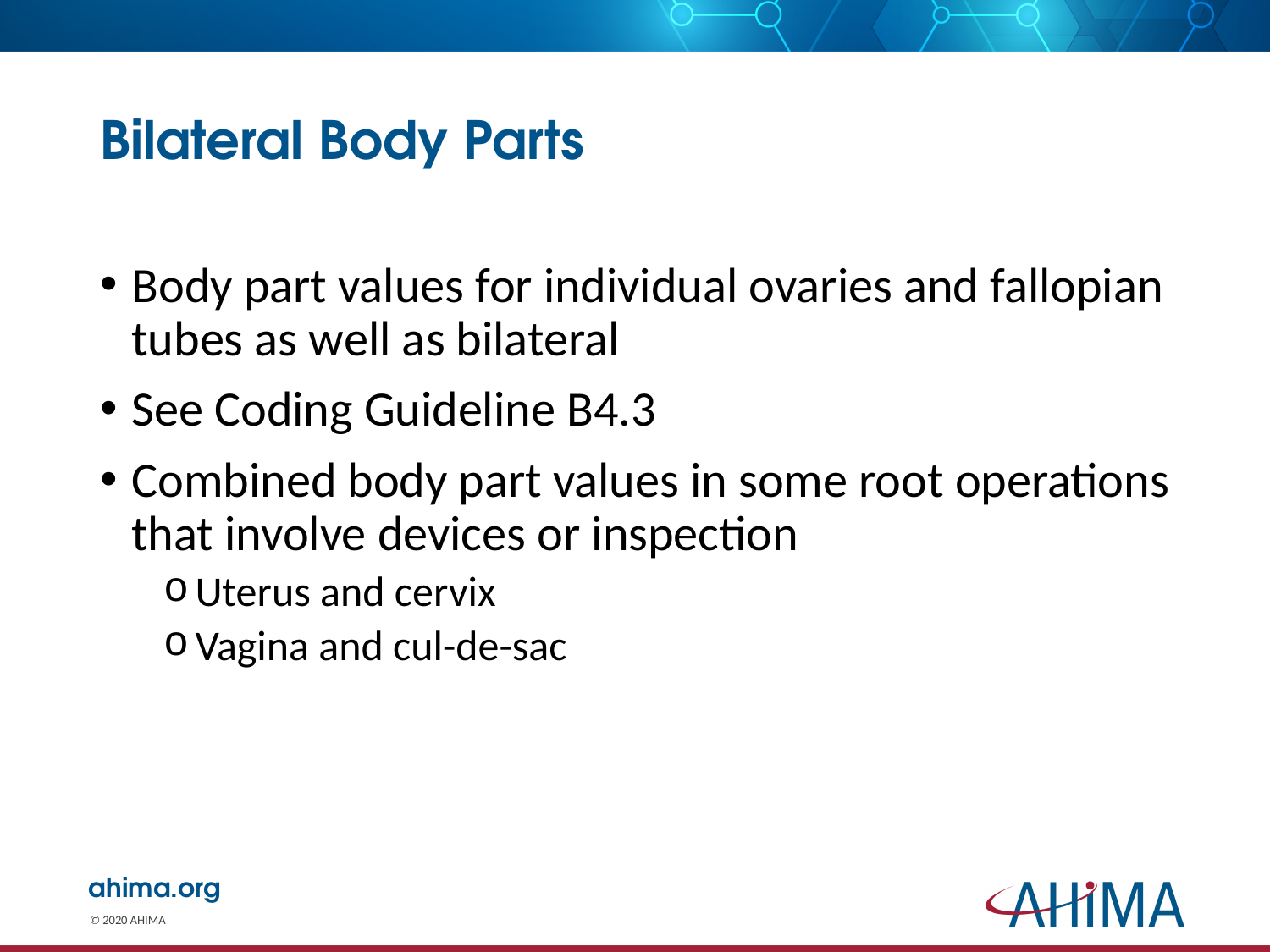

# Bilateral Body Parts
Body part values for individual ovaries and fallopian tubes as well as bilateral
See Coding Guideline B4.3
Combined body part values in some root operations that involve devices or inspection
Uterus and cervix
Vagina and cul-de-sac